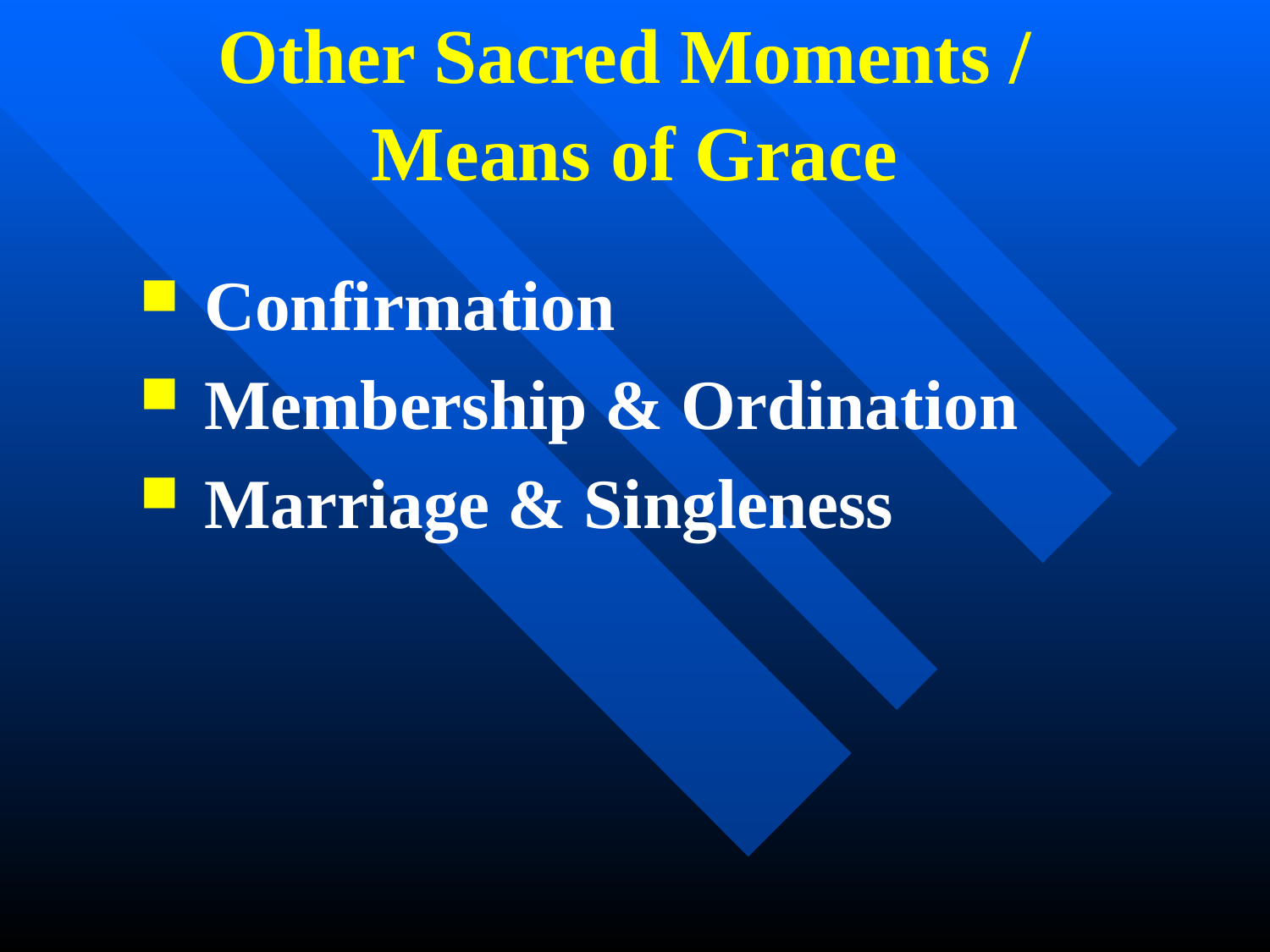

Other Sacred Moments /
Means of Grace
Confirmation
Membership & Ordination
Marriage & Singleness